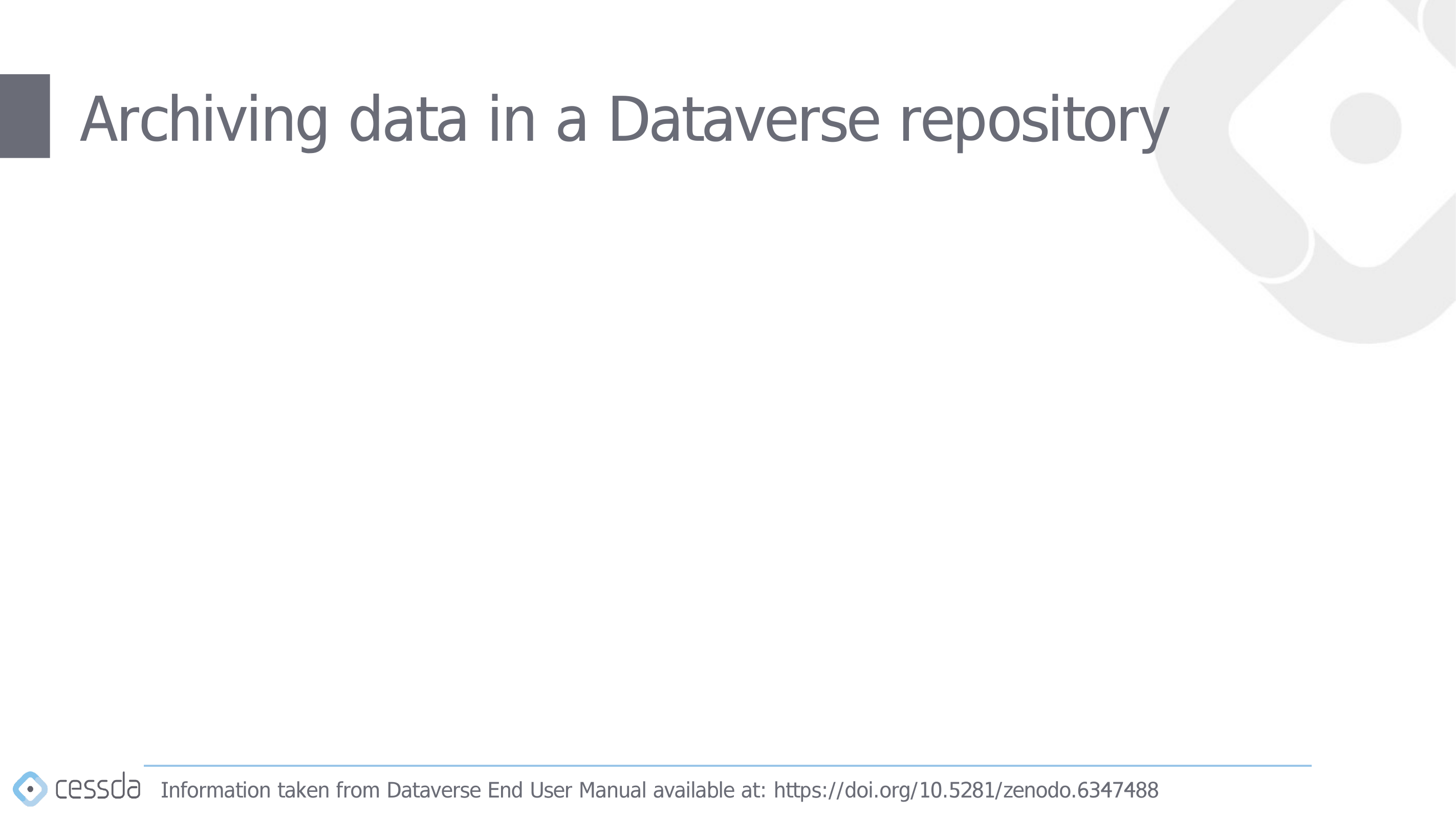

# Archiving data in a Dataverse repository
Information taken from Dataverse End User Manual available at: https://doi.org/10.5281/zenodo.6347488